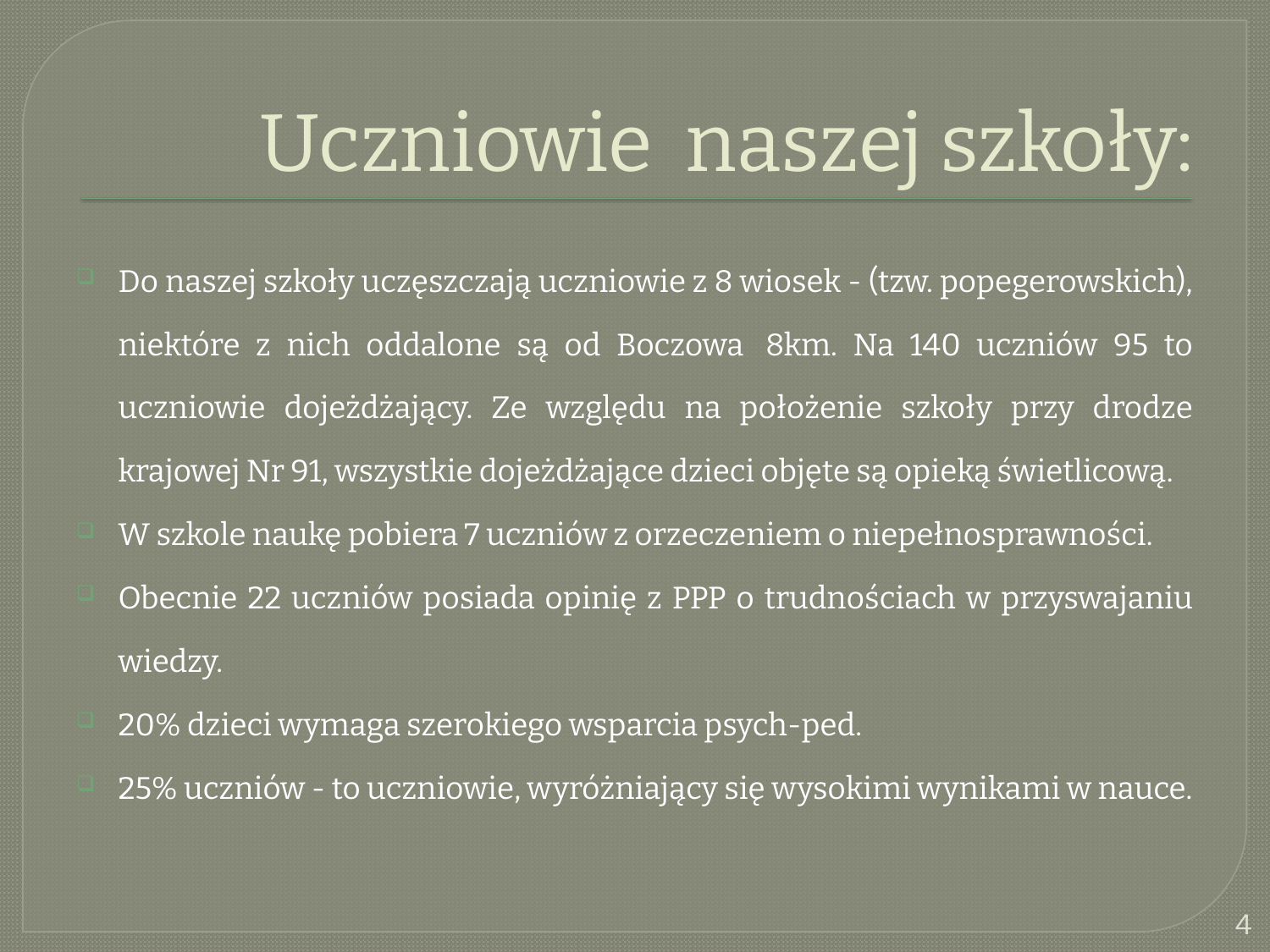

# Uczniowie  naszej szkoły:
Do naszej szkoły uczęszczają uczniowie z 8 wiosek - (tzw. popegerowskich), niektóre z nich oddalone są od Boczowa  8km. Na 140 uczniów 95 to uczniowie dojeżdżający. Ze względu na położenie szkoły przy drodze krajowej Nr 91, wszystkie dojeżdżające dzieci objęte są opieką świetlicową.
W szkole naukę pobiera 7 uczniów z orzeczeniem o niepełnosprawności.
Obecnie 22 uczniów posiada opinię z PPP o trudnościach w przyswajaniu wiedzy.
20% dzieci wymaga szerokiego wsparcia psych-ped.
25% uczniów - to uczniowie, wyróżniający się wysokimi wynikami w nauce.

4